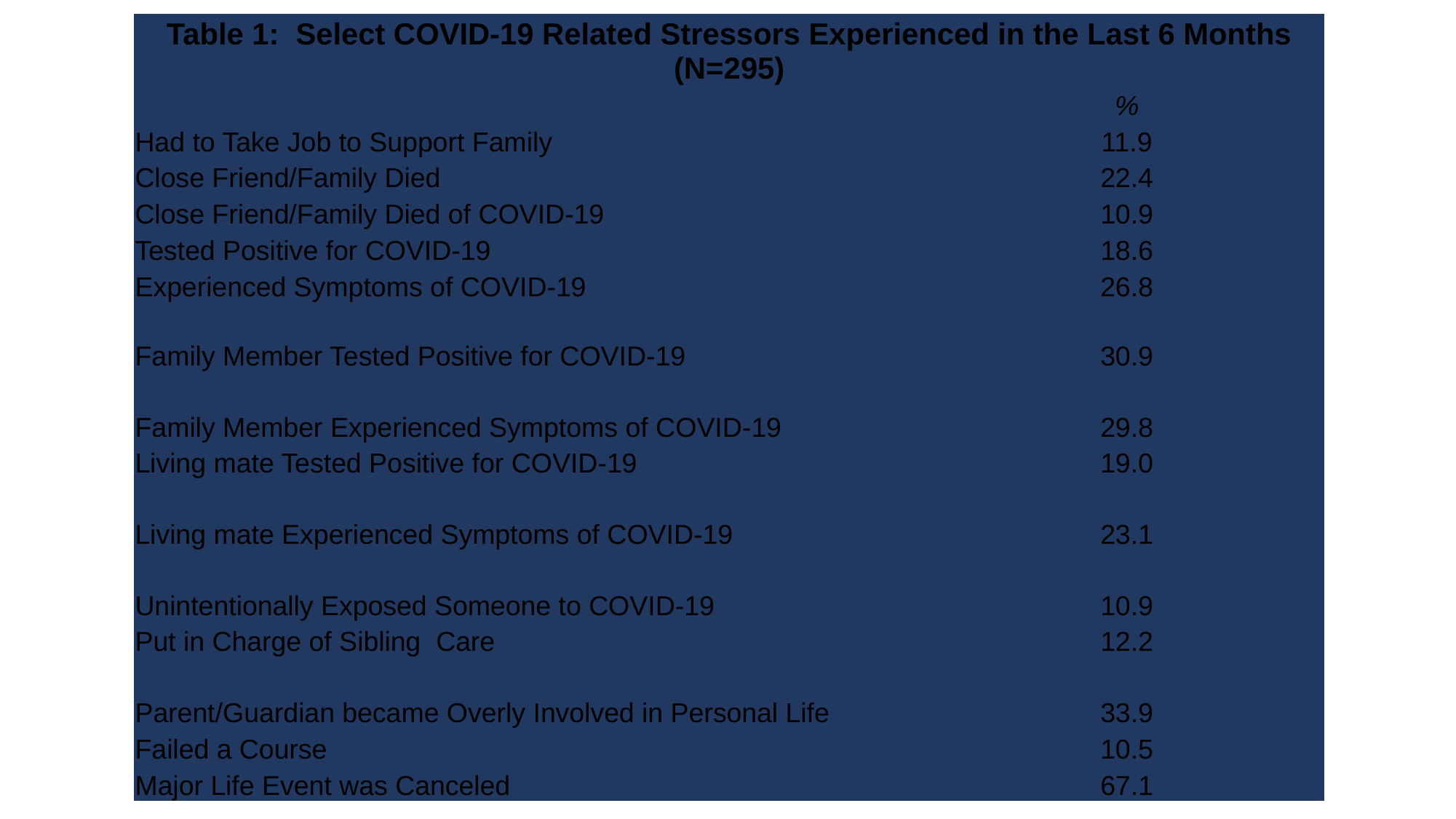

| Table 1: Select COVID-19 Related Stressors Experienced in the Last 6 Months (N=295) |  |
| --- | --- |
|  | % |
| Had to Take Job to Support Family | 11.9 |
| Close Friend/Family Died | 22.4 |
| Close Friend/Family Died of COVID-19 | 10.9 |
| Tested Positive for COVID-19 | 18.6 |
| Experienced Symptoms of COVID-19 | 26.8 |
| Family Member Tested Positive for COVID-19 | 30.9 |
| Family Member Experienced Symptoms of COVID-19 | 29.8 |
| Living mate Tested Positive for COVID-19 | 19.0 |
| Living mate Experienced Symptoms of COVID-19 | 23.1 |
| Unintentionally Exposed Someone to COVID-19 | 10.9 |
| Put in Charge of Sibling Care | 12.2 |
| Parent/Guardian became Overly Involved in Personal Life | 33.9 |
| Failed a Course | 10.5 |
| Major Life Event was Canceled | 67.1 |